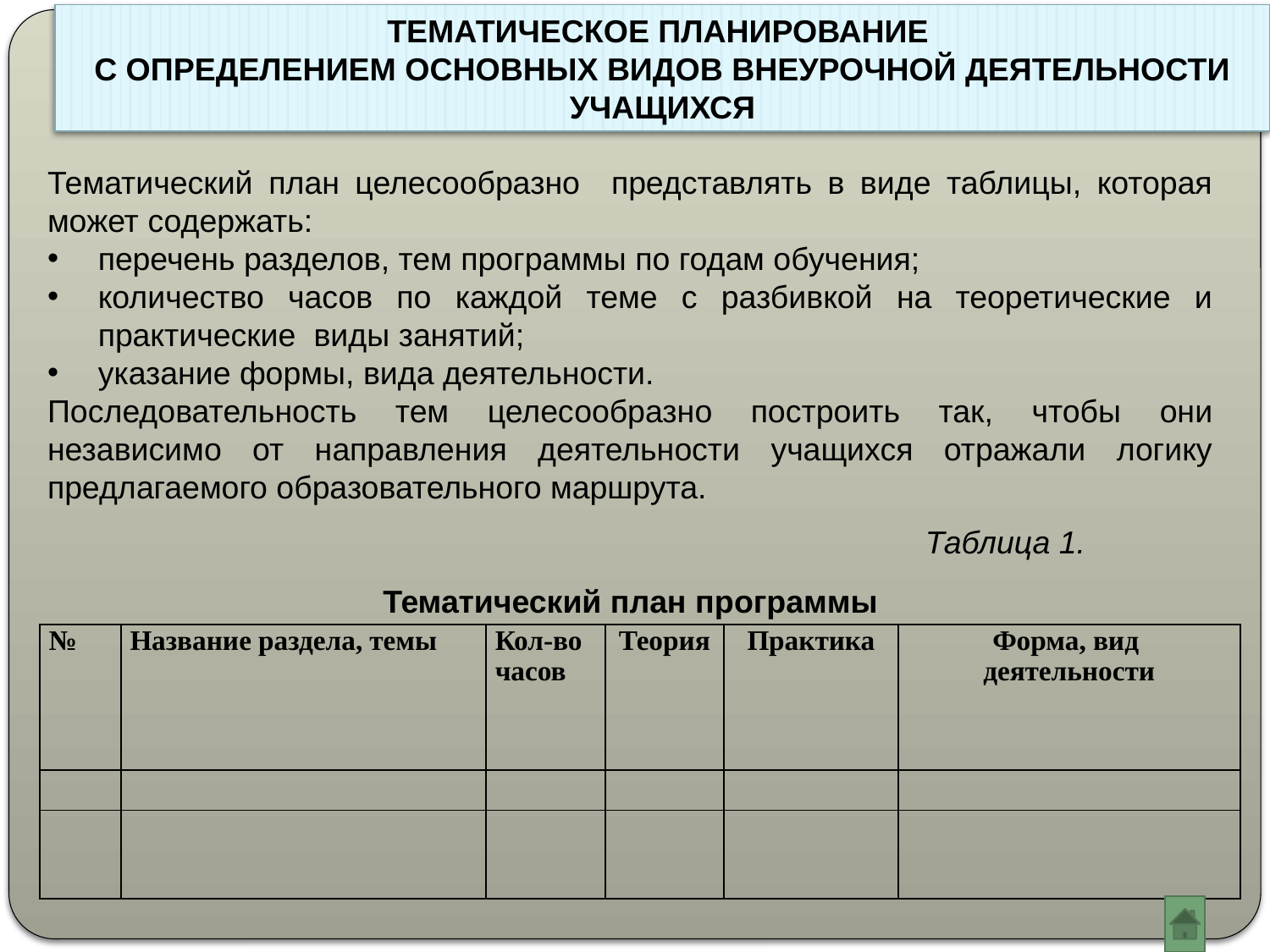

ТЕМАТИЧЕСКОЕ ПЛАНИРОВАНИЕ
С ОПРЕДЕЛЕНИЕМ ОСНОВНЫХ ВИДОВ ВНЕУРОЧНОЙ ДЕЯТЕЛЬНОСТИ УЧАЩИХСЯ
Тематический план целесообразно  представлять в виде таблицы, которая может содержать:
перечень разделов, тем программы по годам обучения;
количество часов по каждой теме с разбивкой на теоретические и практические  виды занятий;
указание формы, вида деятельности.
Последовательность тем целесообразно построить так, чтобы они независимо от направления деятельности учащихся отражали логику предлагаемого образовательного маршрута.
Таблица 1.
Тематический план программы
| № | Название раздела, темы | Кол-во часов | Теория | Практика | Форма, вид деятельности |
| --- | --- | --- | --- | --- | --- |
|  |  |  |  |  |  |
|  |  |  |  |  |  |